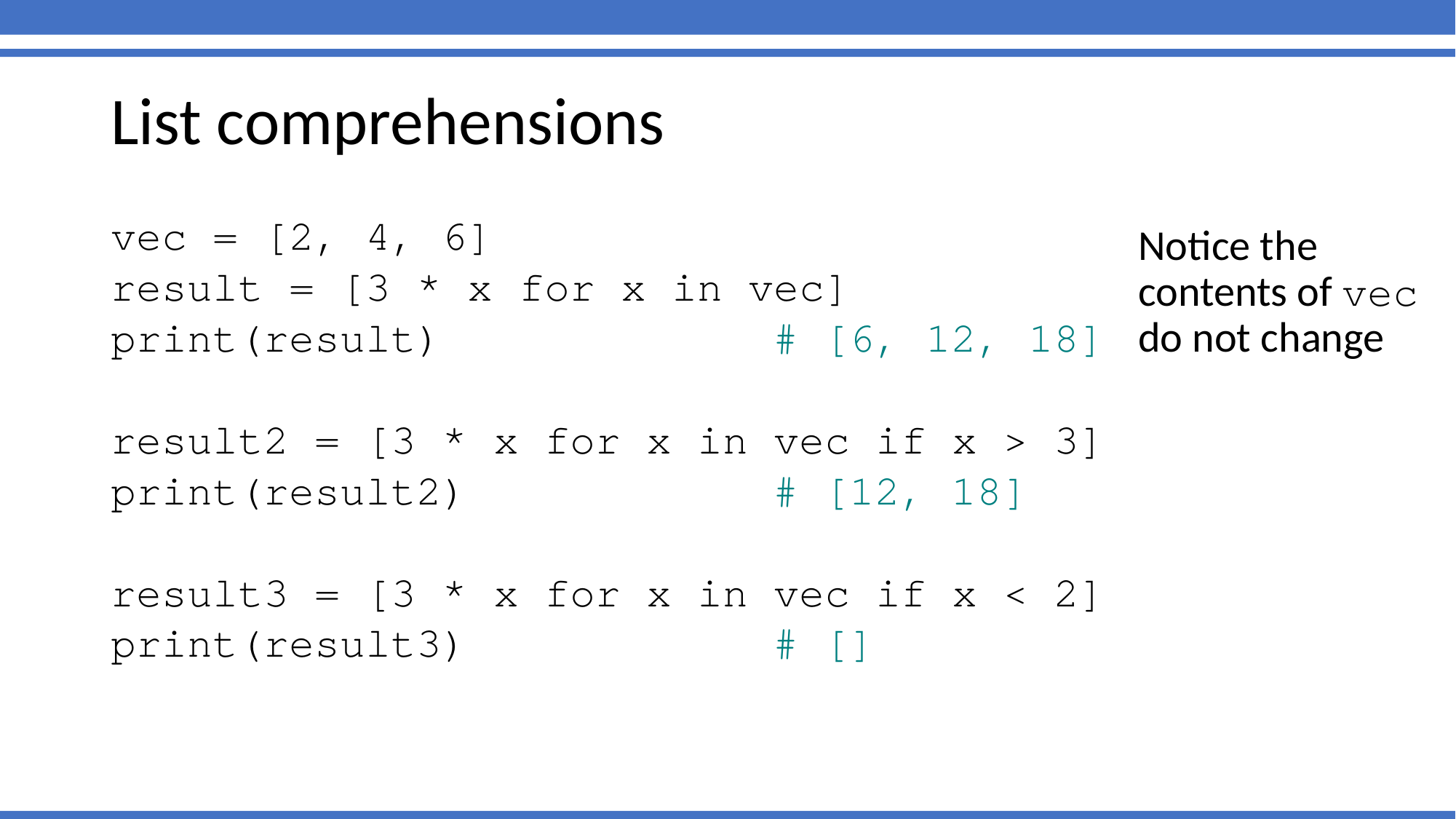

List comprehensions
vec = [2, 4, 6]
result = [3 * x for x in vec]
print(result)             # [6, 12, 18]

result2 = [3 * x for x in vec if x > 3]
print(result2)            # [12, 18]

result3 = [3 * x for x in vec if x < 2]
print(result3)            # []

Notice the contents of vec do not change